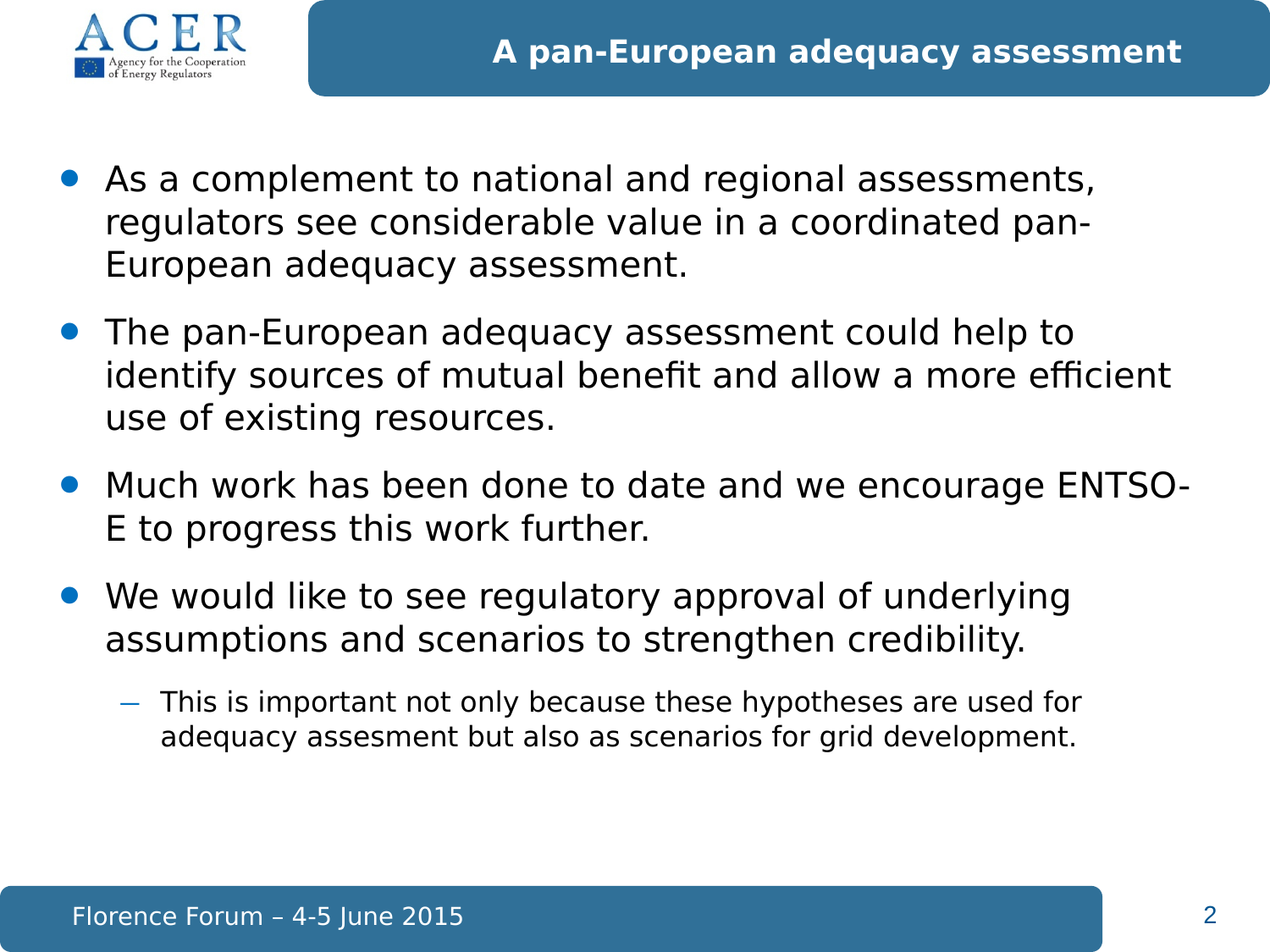

A pan-European adequacy assessment

As a complement to national and regional assessments, regulators see considerable value in a coordinated pan-European adequacy assessment.
The pan-European adequacy assessment could help to identify sources of mutual benefit and allow a more efficient use of existing resources.
Much work has been done to date and we encourage ENTSO-E to progress this work further.
We would like to see regulatory approval of underlying assumptions and scenarios to strengthen credibility.
This is important not only because these hypotheses are used for adequacy assesment but also as scenarios for grid development.

Florence Forum – 4-5 June 2015

2